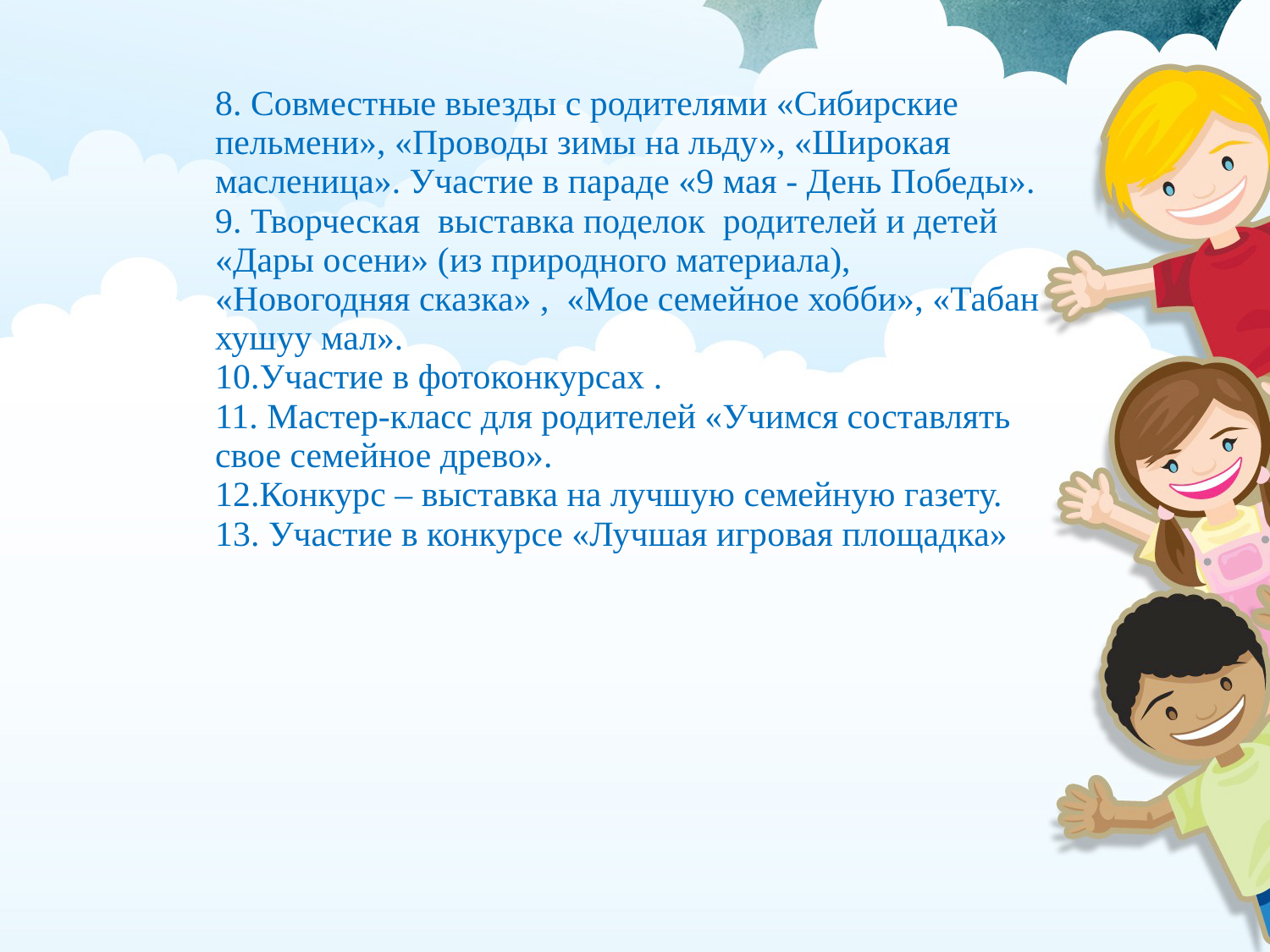

|  | 8. Совместные выезды с родителями «Сибирские пельмени», «Проводы зимы на льду», «Широкая масленица». Участие в параде «9 мая - День Победы». 9. Творческая выставка поделок родителей и детей «Дары осени» (из природного материала), «Новогодняя сказка» , «Мое семейное хобби», «Табан хушуу мал». 10.Участие в фотоконкурсах . 11. Мастер-класс для родителей «Учимся составлять свое семейное древо». 12.Конкурс – выставка на лучшую семейную газету. 13. Участие в конкурсе «Лучшая игровая площадка» |
| --- | --- |